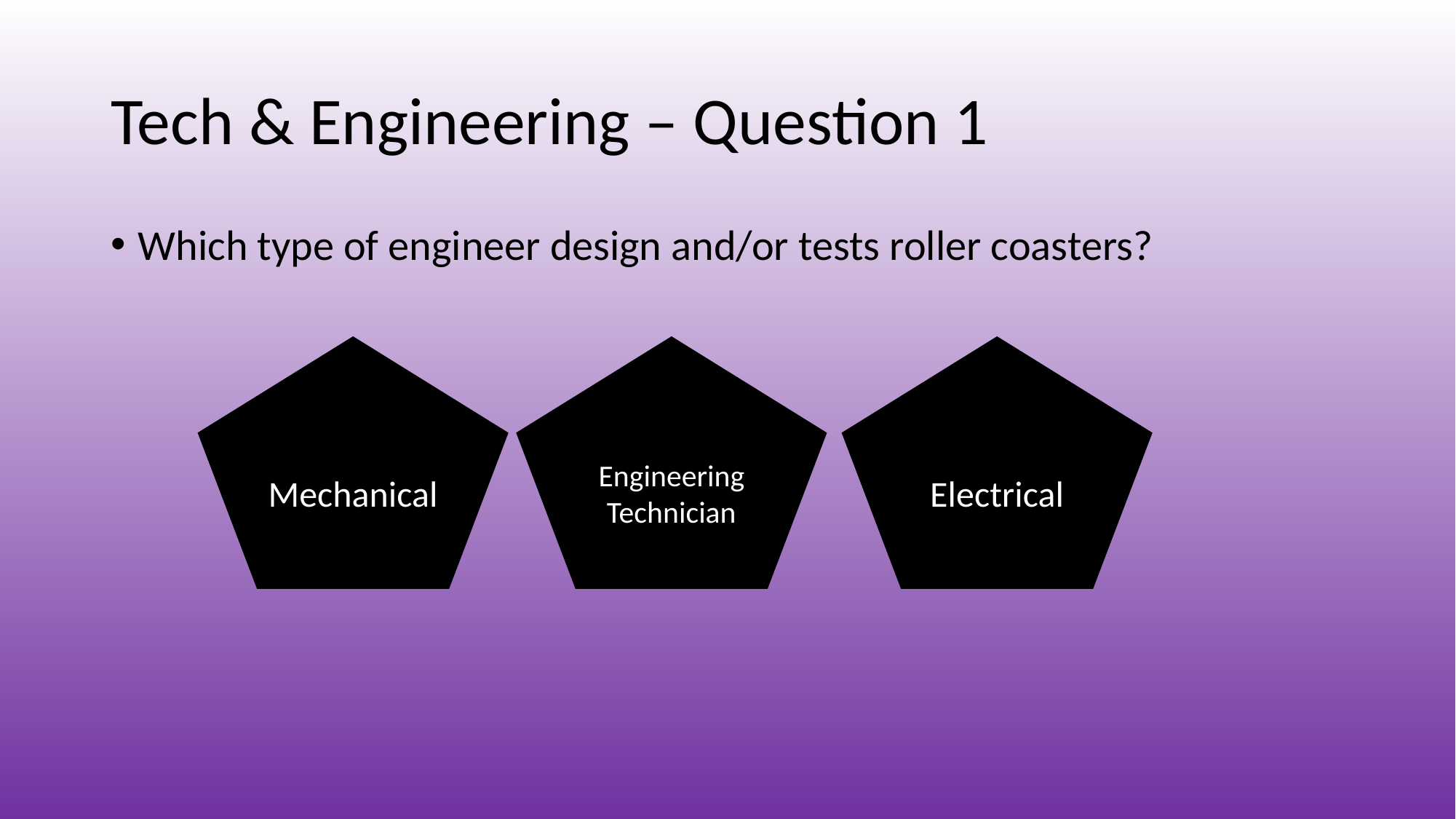

# Tech & Engineering – Question 1
Which type of engineer design and/or tests roller coasters?
Mechanical
Engineering Technician
Electrical